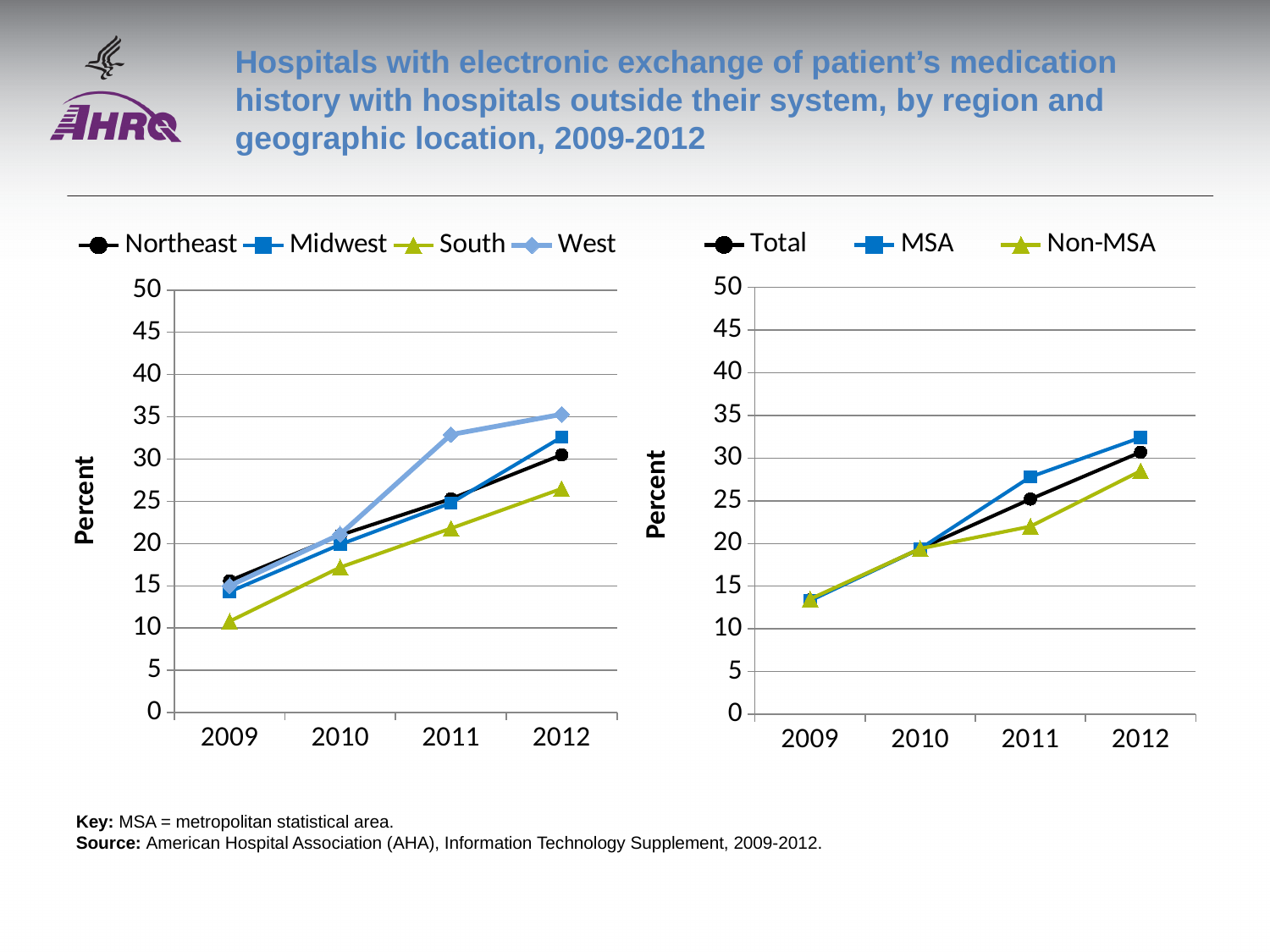

# Hospitals with electronic exchange of patient’s medication history with hospitals outside their system, by region and geographic location, 2009-2012

### Chart

| Category | Northeast | Midwest | South | West |
|---|---|---|---|---|
| 2009 | 15.6 | 14.3 | 10.8 | 15.0 |
| 2010 | 21.0 | 19.9 | 17.2 | 21.1 |
| 2011 | 25.3 | 24.8 | 21.8 | 32.9 |
| 2012 | 30.5 | 32.6 | 26.5 | 35.3 |

### Chart

| Category | Total | MSA | Non-MSA |
|---|---|---|---|
| 2009 | 13.4 | 13.3 | 13.5 |
| 2010 | 19.4 | 19.4 | 19.4 |
| 2011 | 25.2 | 27.8 | 22.0 |
| 2012 | 30.7 | 32.4 | 28.5 |
Key: MSA = metropolitan statistical area.
Source: American Hospital Association (AHA), Information Technology Supplement, 2009-2012.